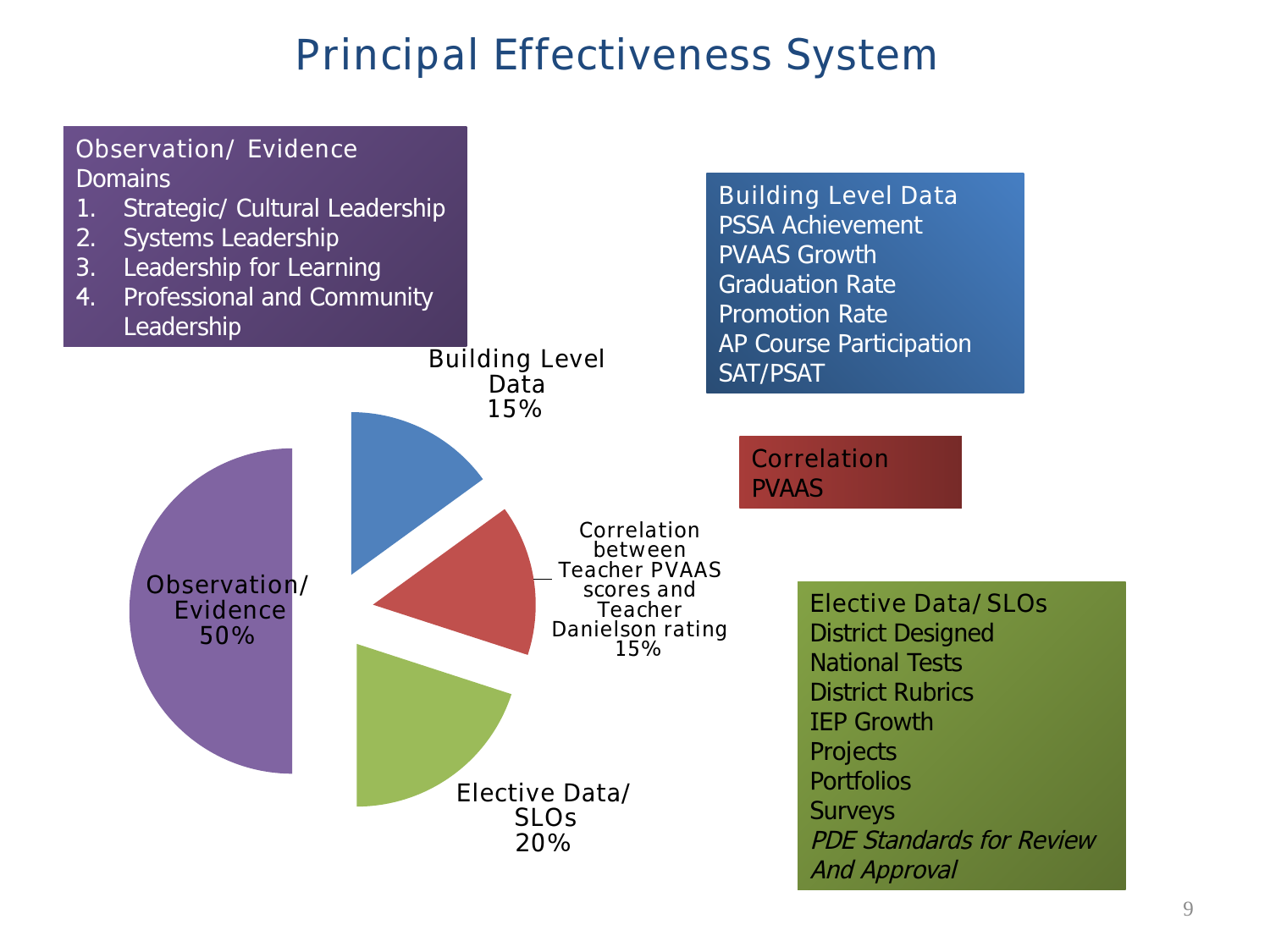

Principal Effectiveness System
Observation/ Evidence
Domains
Strategic/ Cultural Leadership
Systems Leadership
Leadership for Learning
Professional and Community Leadership
Building Level Data
PSSA Achievement
PVAAS Growth
Graduation Rate
Promotion Rate
AP Course Participation
SAT/PSAT

### Chart

| Category | Sales |
|---|---|
| Building Level Data | 0.15 |
| Correlation between Teacher PVAAS scores   and | 0.15 |
|  | 0.2 |
| Practice | 0.5 |
Correlation
PVAAS
Elective Data/SLOs
District Designed
National Tests
District Rubrics
IEP Growth
Projects
Portfolios
Surveys
PDE Standards for Review And Approval
9